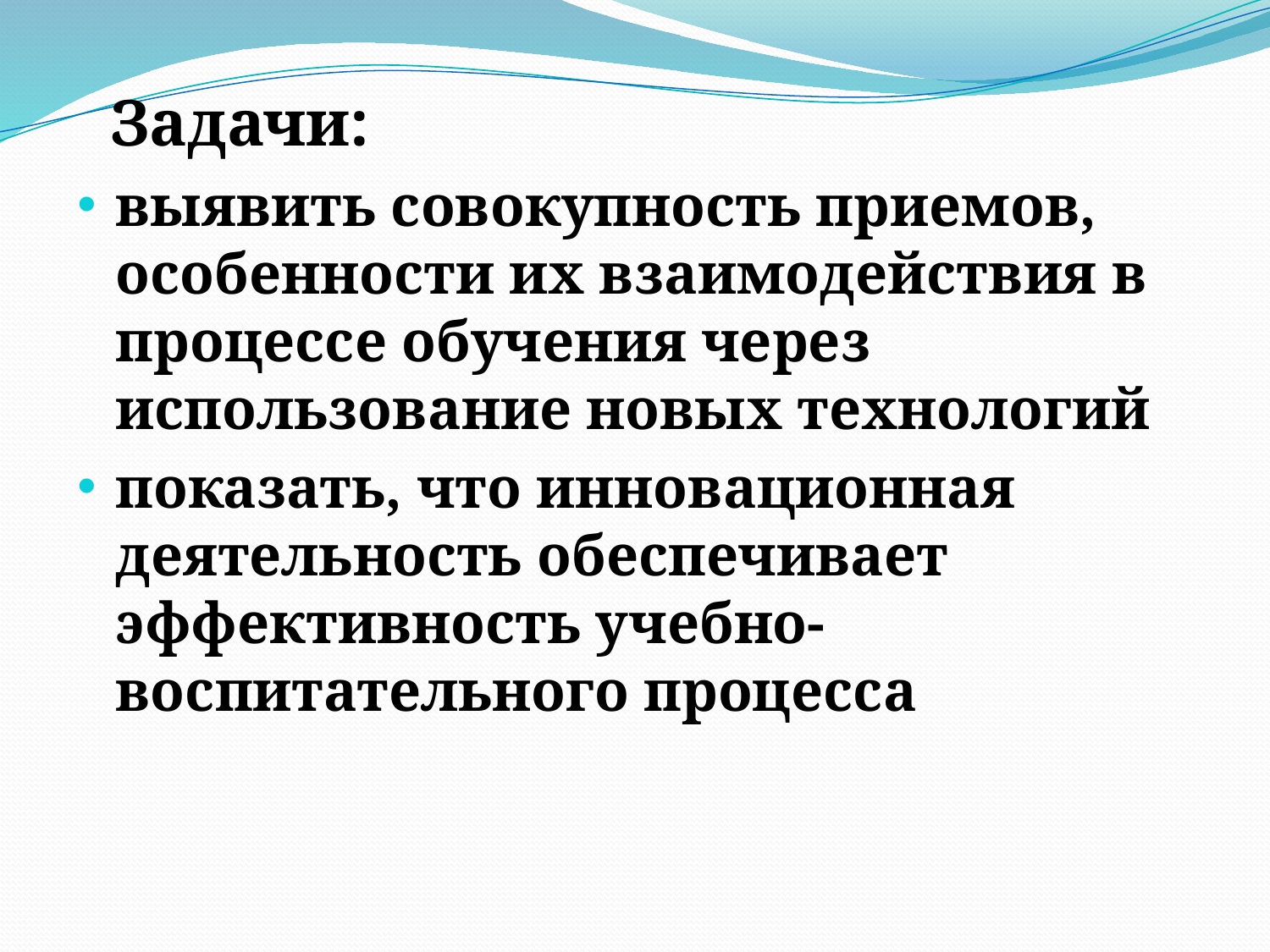

Задачи:
выявить совокупность приемов, особенности их взаимодействия в процессе обучения через использование новых технологий
показать, что инновационная деятельность обеспечивает эффективность учебно-воспитательного процесса

#